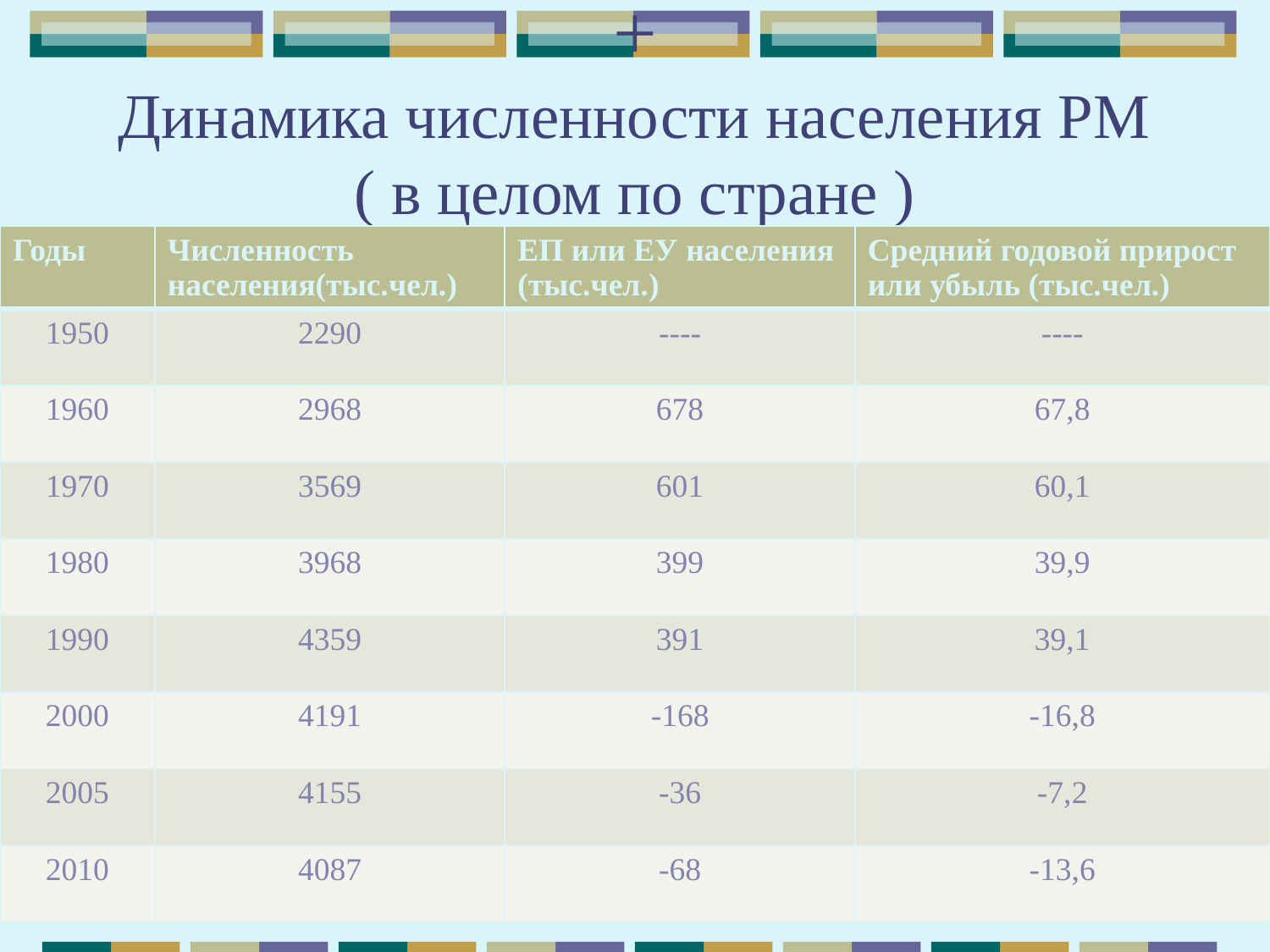

# + Динамика численности населения РМ ( в целом по стране )
| Годы | Численность населения(тыс.чел.) | ЕП или ЕУ населения (тыс.чел.) | Средний годовой прирост или убыль (тыс.чел.) |
| --- | --- | --- | --- |
| 1950 | 2290 | ---- | ---- |
| 1960 | 2968 | 678 | 67,8 |
| 1970 | 3569 | 601 | 60,1 |
| 1980 | 3968 | 399 | 39,9 |
| 1990 | 4359 | 391 | 39,1 |
| 2000 | 4191 | -168 | -16,8 |
| 2005 | 4155 | -36 | -7,2 |
| 2010 | 4087 | -68 | -13,6 |